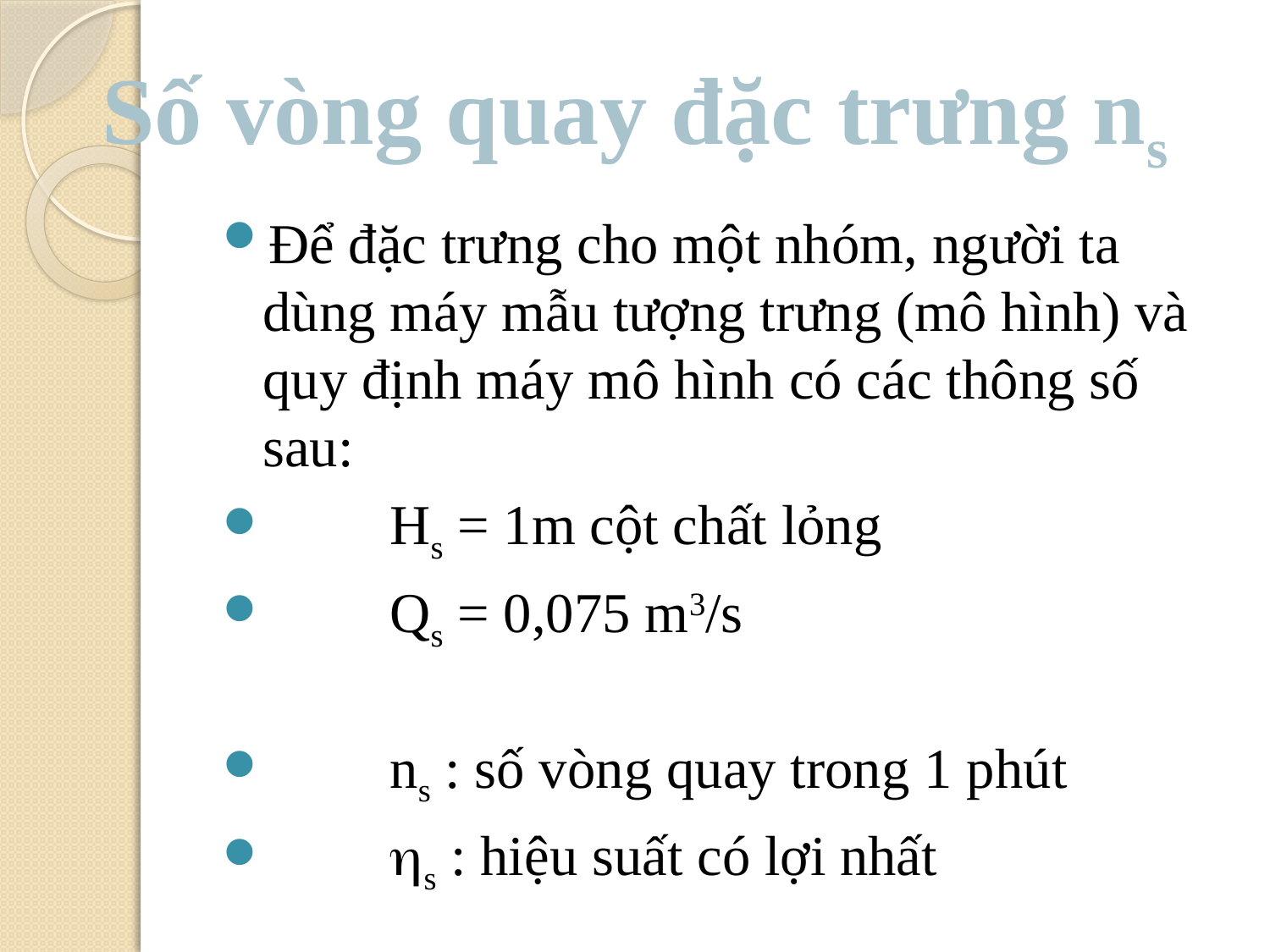

#
Số vòng quay đặc trưng ns
Để đặc trưng cho một nhóm, người ta dùng máy mẫu tượng trưng (mô hình) và quy định máy mô hình có các thông số sau:
	Hs = 1m cột chất lỏng
	Qs = 0,075 m3/s
	ns : số vòng quay trong 1 phút
	ηs : hiệu suất có lợi nhất